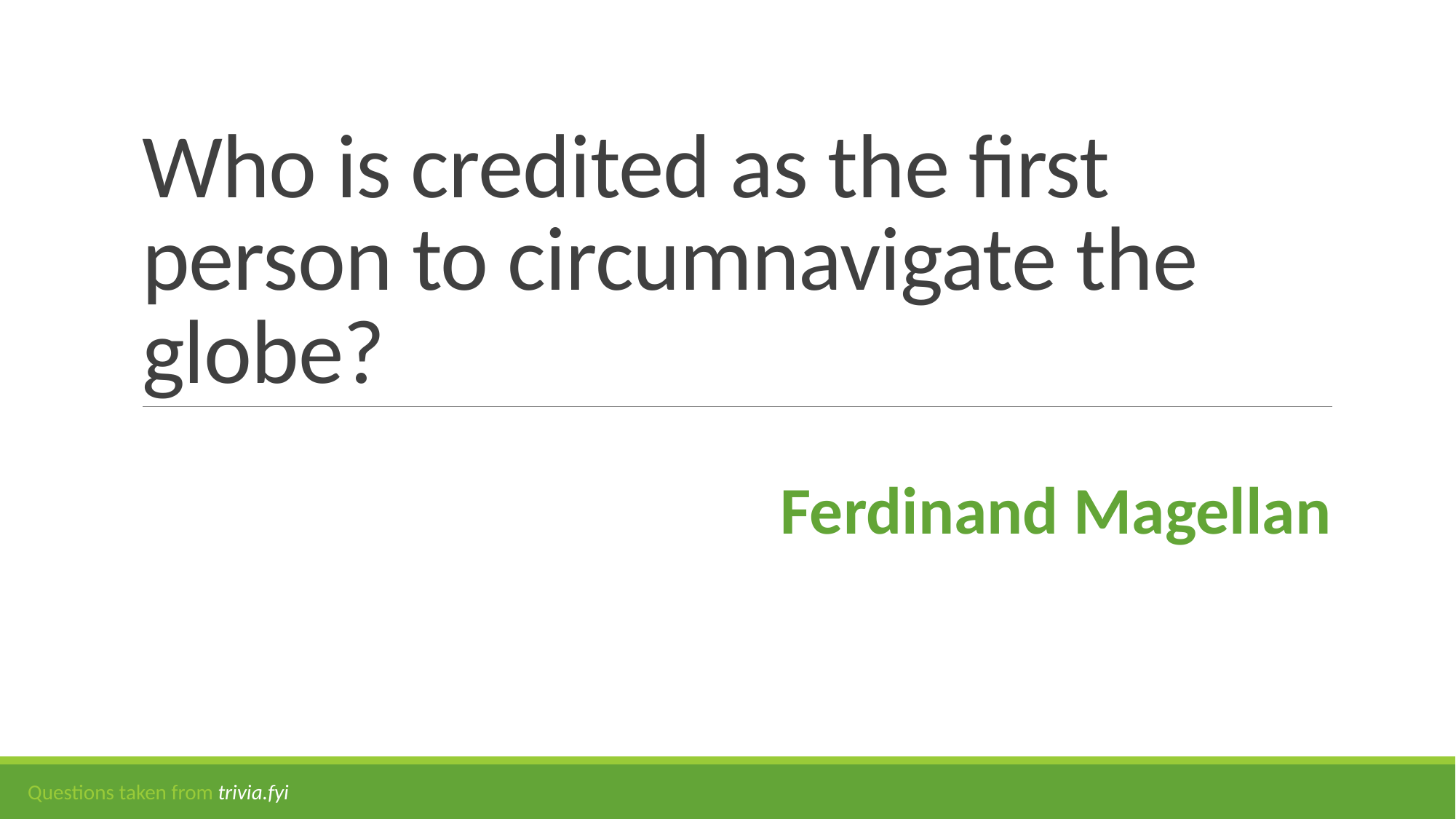

# Who is credited as the first person to circumnavigate the globe?
Ferdinand Magellan